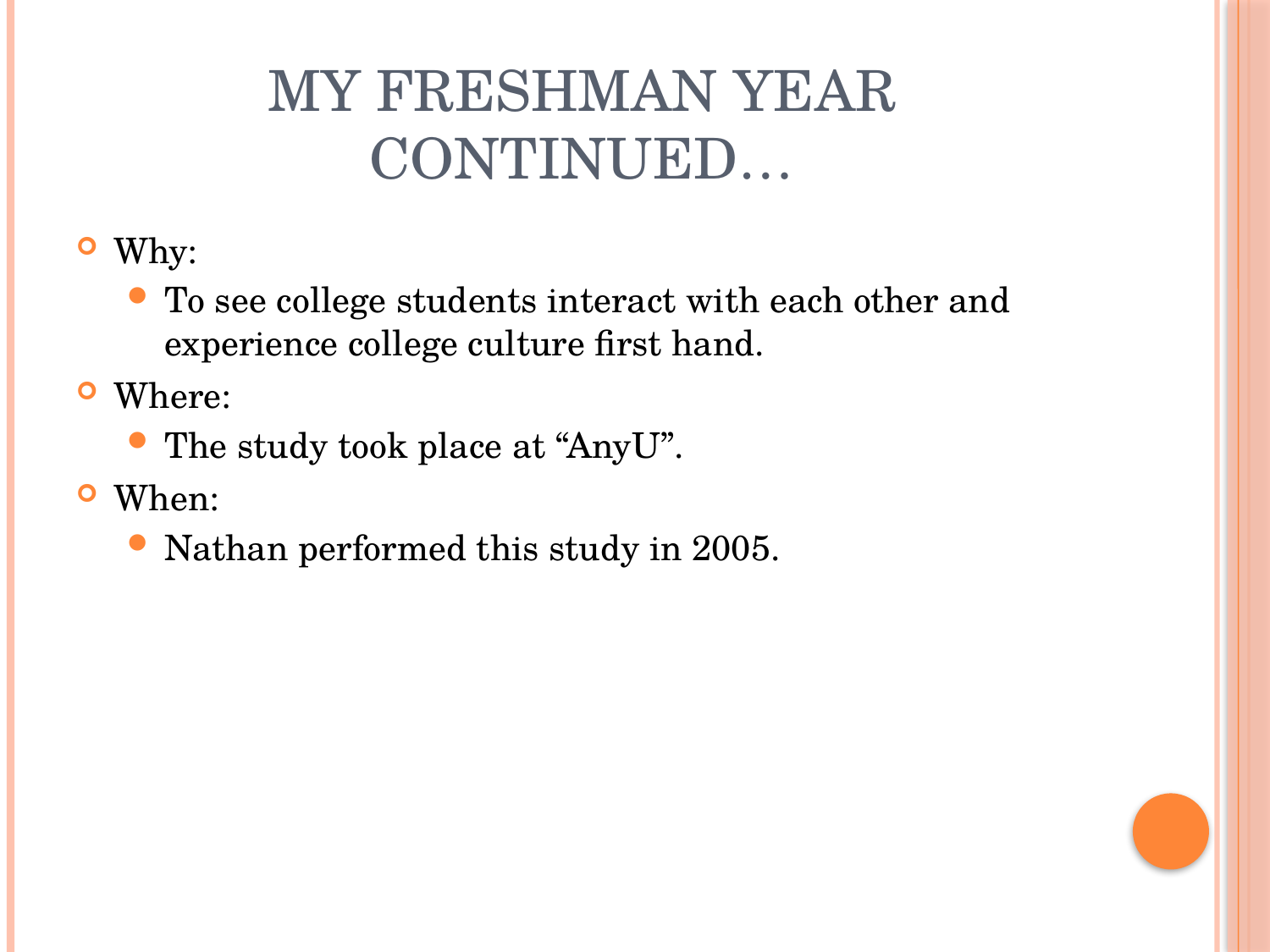

# My Freshman Year Continued…
Why:
To see college students interact with each other and experience college culture first hand.
Where:
The study took place at “AnyU”.
When:
Nathan performed this study in 2005.